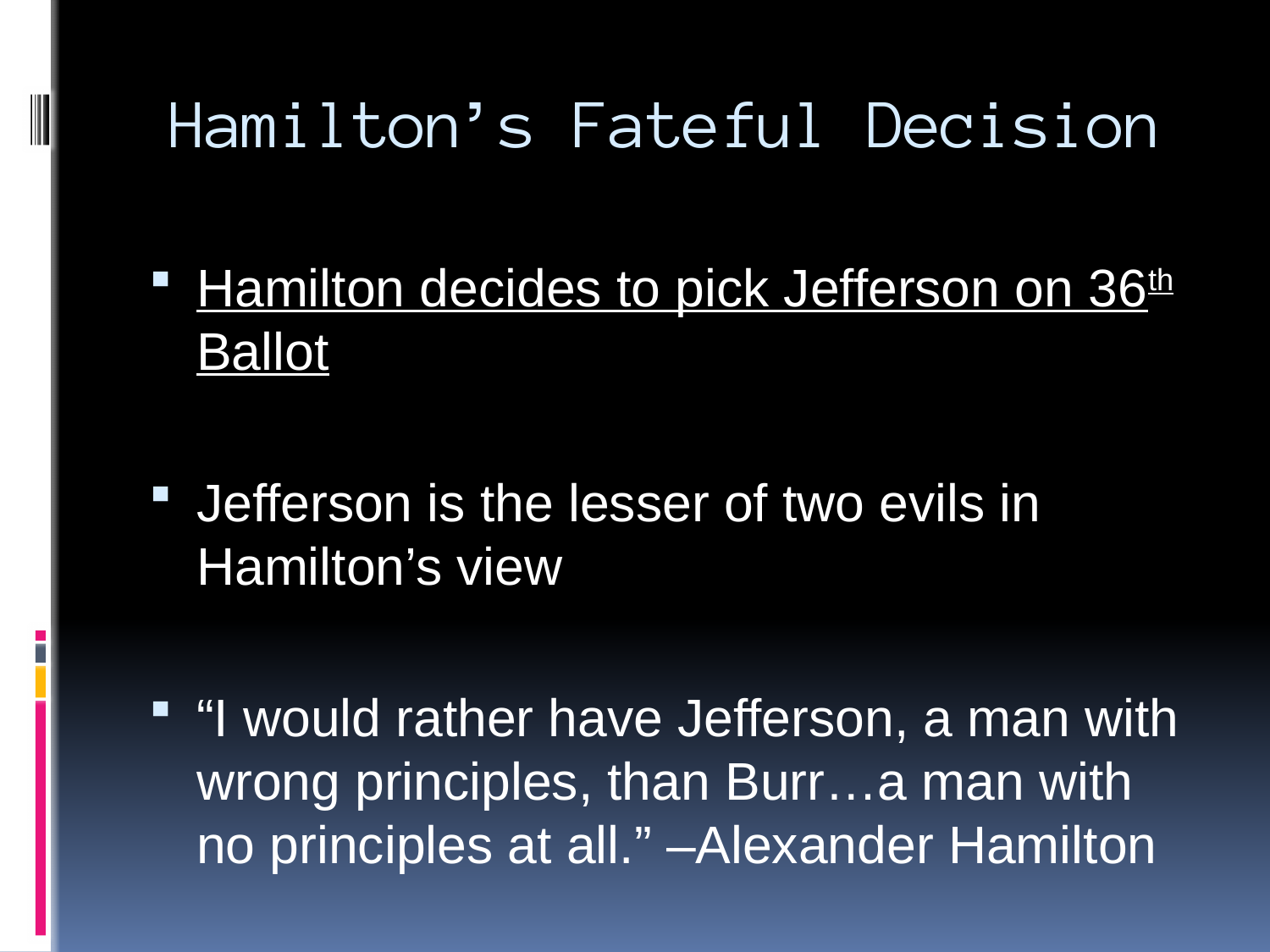

# Hamilton’s Fateful Decision
Hamilton decides to pick Jefferson on 36th Ballot

Jefferson is the lesser of two evils in Hamilton’s view

“I would rather have Jefferson, a man with wrong principles, than Burr…a man with no principles at all.” –Alexander Hamilton